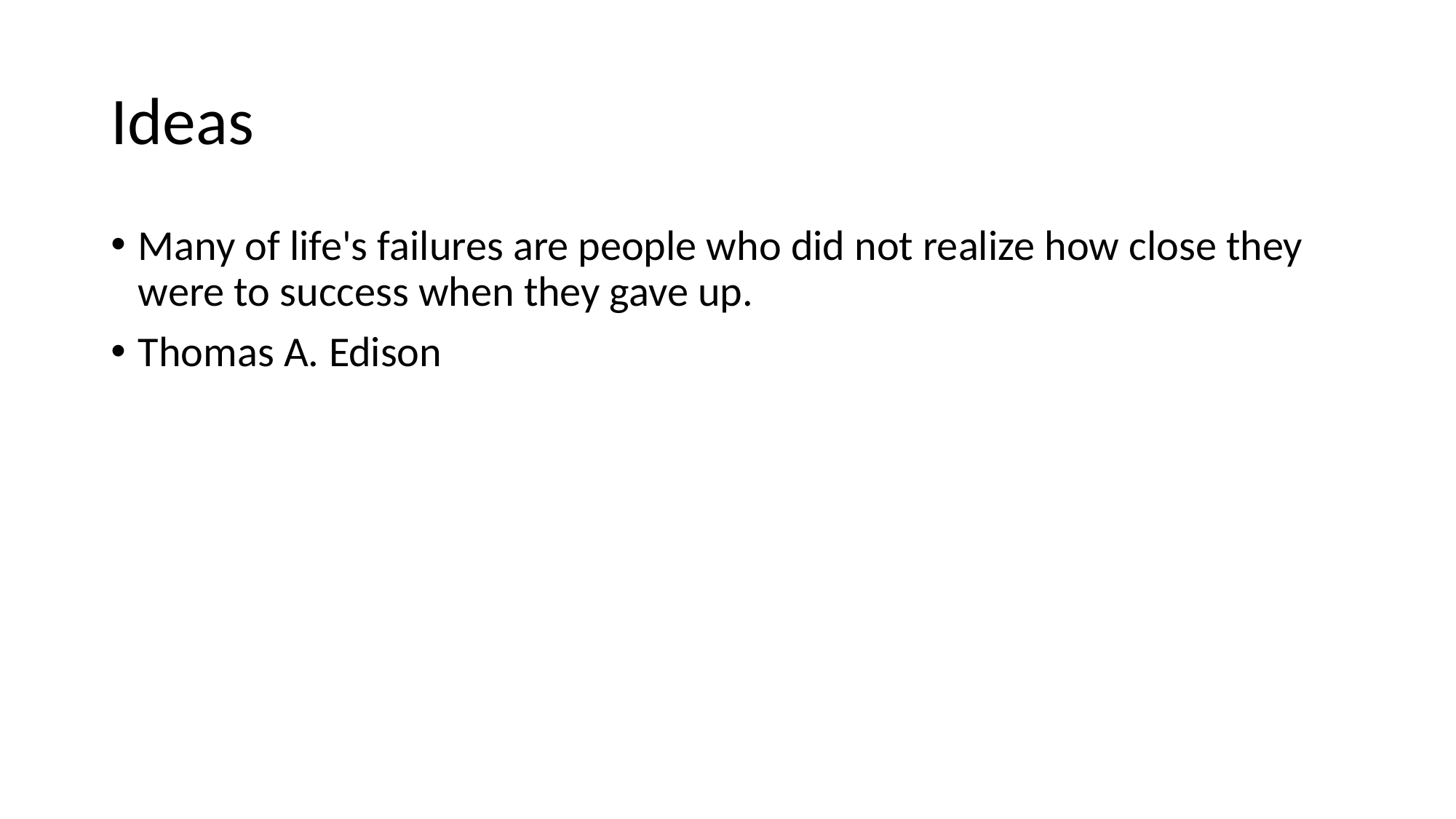

# Ideas
Many of life's failures are people who did not realize how close they were to success when they gave up.
Thomas A. Edison